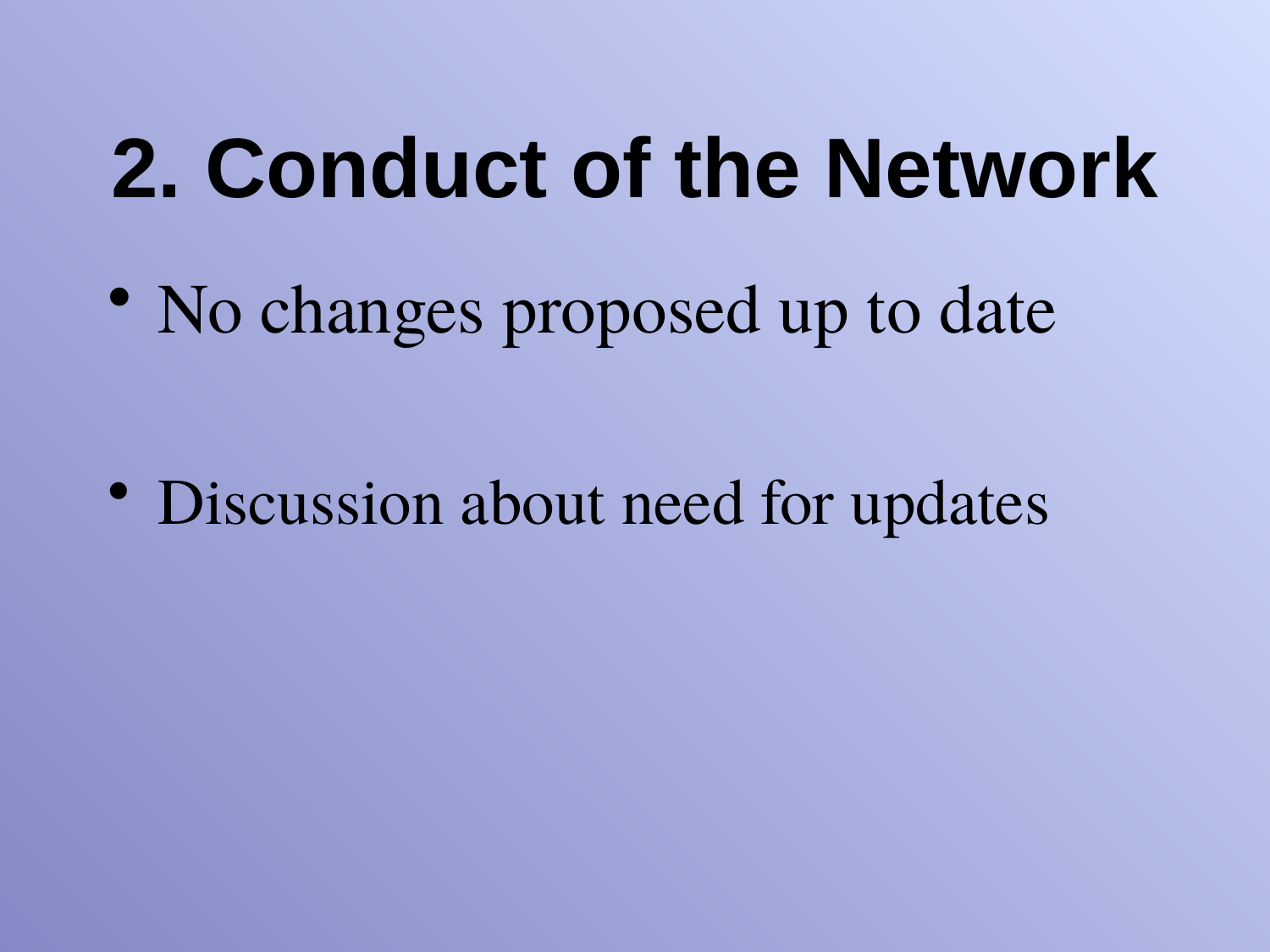

# 2. Conduct of the Network
No changes proposed up to date

Discussion about need for updates